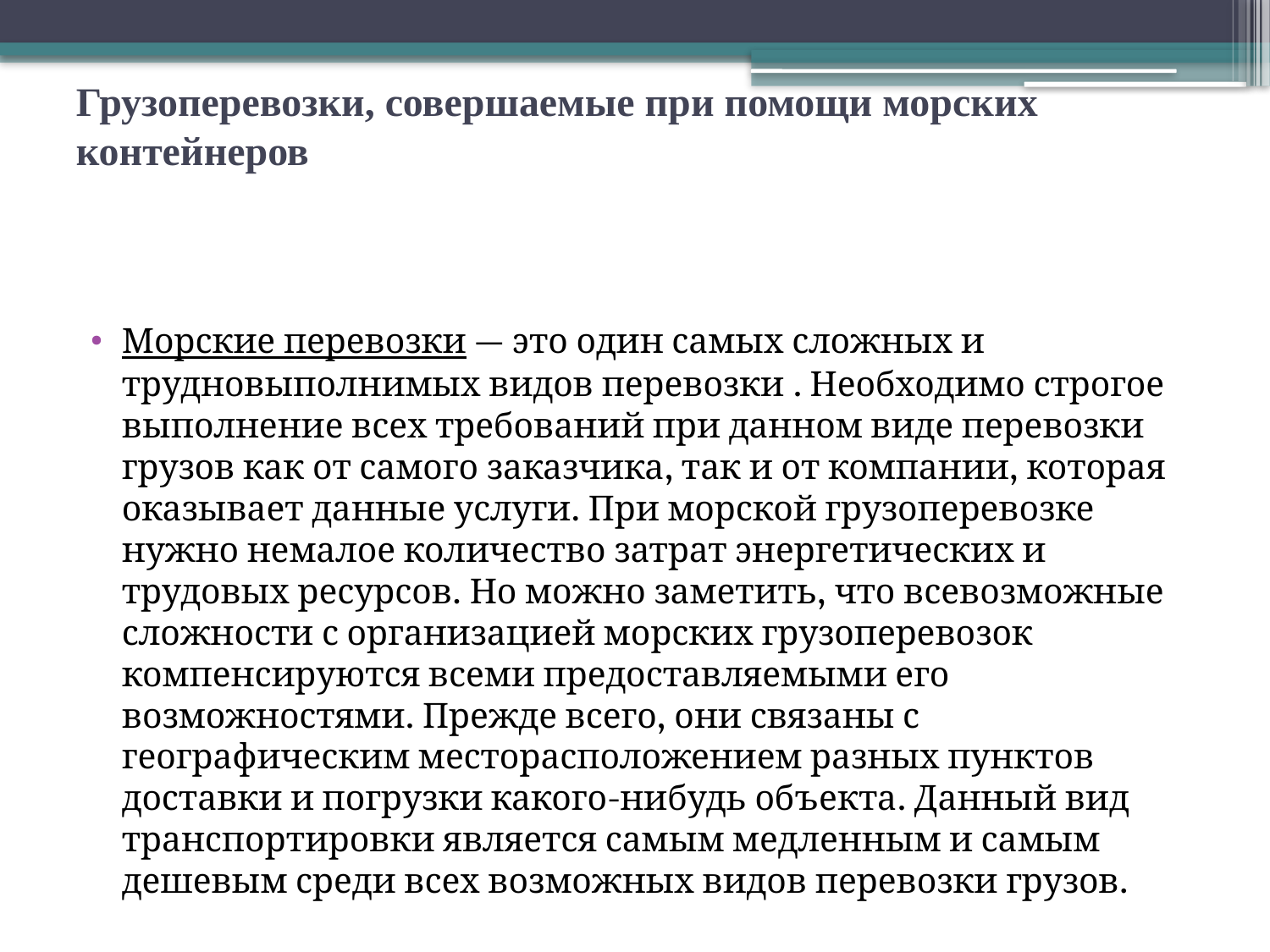

# Грузоперевозки, совершаемые при помощи морских контейнеров
Морские перевозки — это один самых сложных и трудновыполнимых видов перевозки . Необходимо строгое выполнение всех требований при данном виде перевозки грузов как от самого заказчика, так и от компании, которая оказывает данные услуги. При морской грузоперевозке нужно немалое количество затрат энергетических и трудовых ресурсов. Но можно заметить, что всевозможные сложности с организацией морских грузоперевозок компенсируются всеми предоставляемыми его возможностями. Прежде всего, они связаны с географическим месторасположением разных пунктов доставки и погрузки какого-нибудь объекта. Данный вид транспортировки является самым медленным и самым дешевым среди всех возможных видов перевозки грузов.